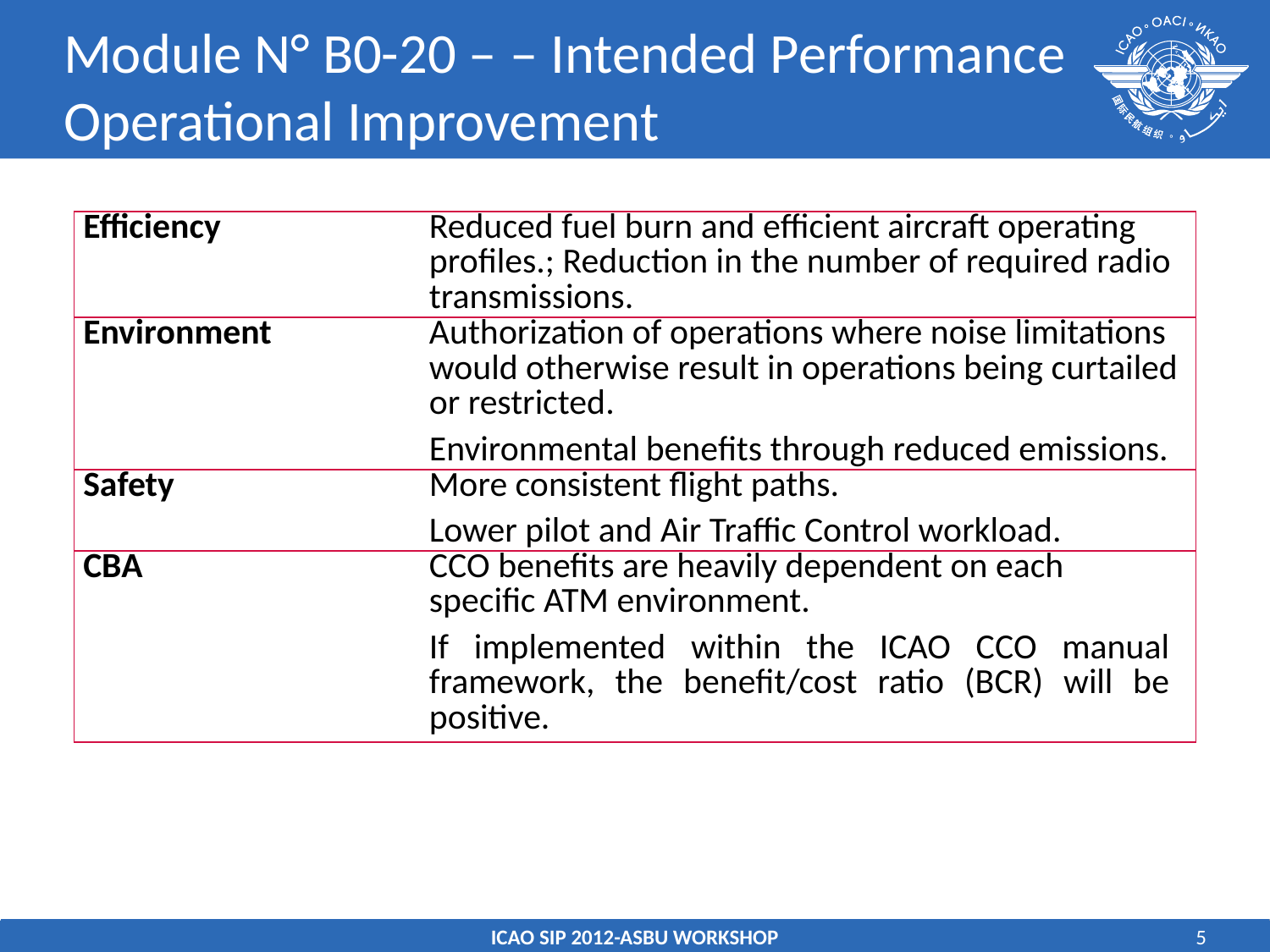

# Module N° B0-20 – – Intended Performance Operational Improvement
| Efficiency | Reduced fuel burn and efficient aircraft operating profiles.; Reduction in the number of required radio transmissions. |  |
| --- | --- | --- |
| Environment | Authorization of operations where noise limitations would otherwise result in operations being curtailed or restricted. Environmental benefits through reduced emissions. |  |
| Safety | More consistent flight paths. Lower pilot and Air Traffic Control workload. |  |
| CBA | CCO benefits are heavily dependent on each specific ATM environment. If implemented within the ICAO CCO manual framework, the benefit/cost ratio (BCR) will be positive. |  |
ICAO SIP 2012-ASBU WORKSHOP
5